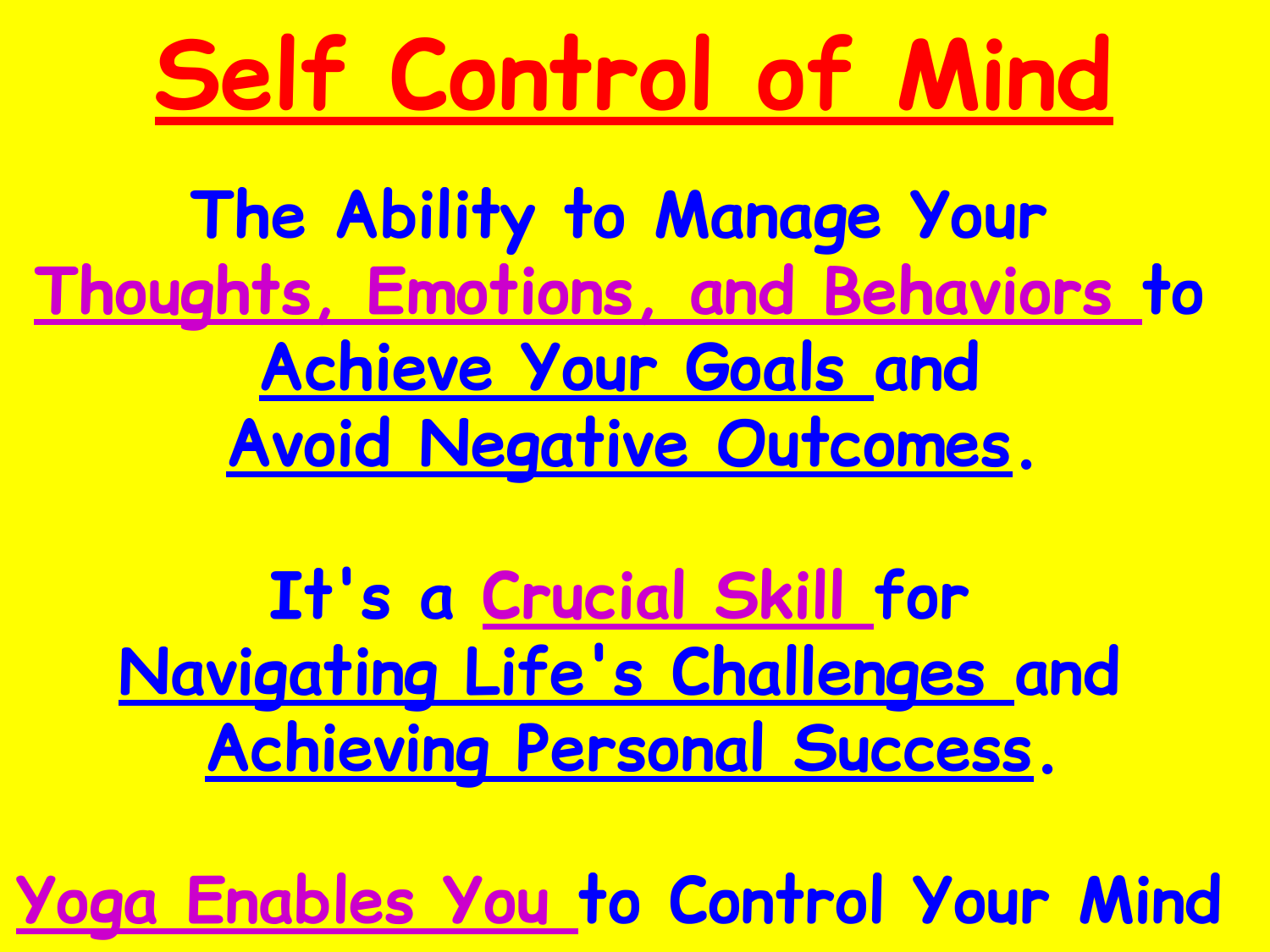

Self Control of Mind
The Ability to Manage Your
Thoughts, Emotions, and Behaviors to
Achieve Your Goals and
Avoid Negative Outcomes.

It's a Crucial Skill for
Navigating Life's Challenges and
Achieving Personal Success.

Yoga Enables You to Control Your Mind